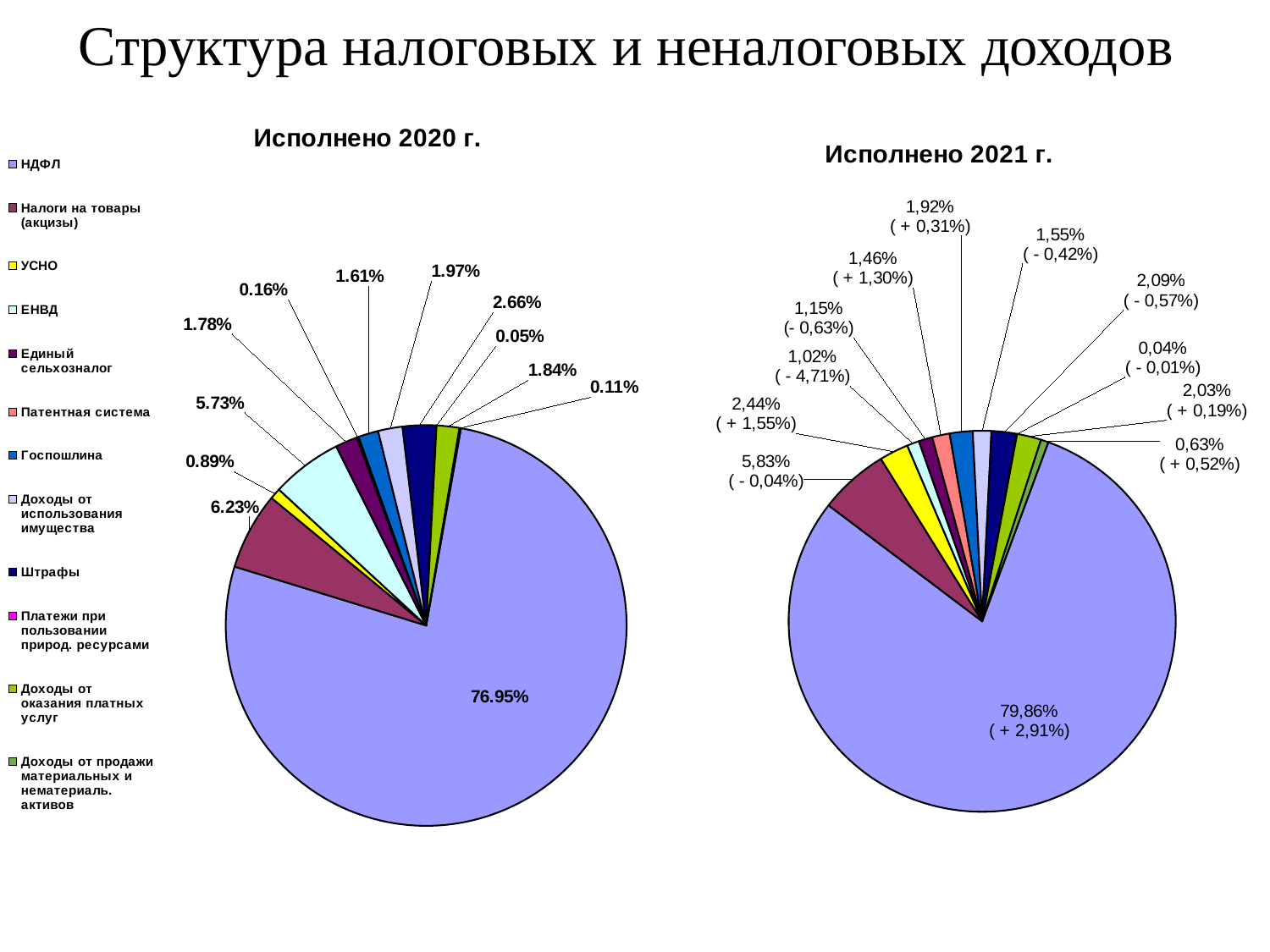

# Структура налоговых и неналоговых доходов

### Chart:  Исполнено 2020 г.

| Category | исполнено 2020 г. |
|---|---|
| НДФЛ | 0.7695 |
| Налоги на товары (акцизы) | 0.0623 |
| УСНО | 0.0089 |
| ЕНВД | 0.0573 |
| Единый сельхозналог | 0.0178 |
| Патентная система | 0.0016 |
| Госпошлина | 0.0161 |
| Доходы от использования имущества  | 0.0197 |
| Штрафы | 0.0266 |
| Платежи при пользовании природ. ресурсами   | 0.0005 |
| Доходы от оказания платных услуг | 0.0184 |
| Доходы от продажи материальных и нематериаль. активов  | 0.0011 |

### Chart:   Исполнено 2021 г.

| Category | исполнено 2021 г. |
|---|---|
| НДФЛ | 0.7986 |
| Налоги на товары (акцизы) | 0.058288844065135785 |
| УСНО | 0.024413878353308327 |
| ЕНВД | 0.010207158021383828 |
| Единый сельхозналог | 0.011465864968804635 |
| Патентная система | 0.014645608940456745 |
| Госпошлина | 0.019156208669948674 |
| Доходы от использования имущества  | 0.015495306080336004 |
| Штрафы | 0.02085420394230294 |
| Платежи при пользовании природными ресурсами   | 0.0003655406489095986 |
| Доходы от оказания платных услуг | 0.020286007077978178 |
| Доходы от продажи материальных и нематериальных активов  | 0.006304526938137391 |